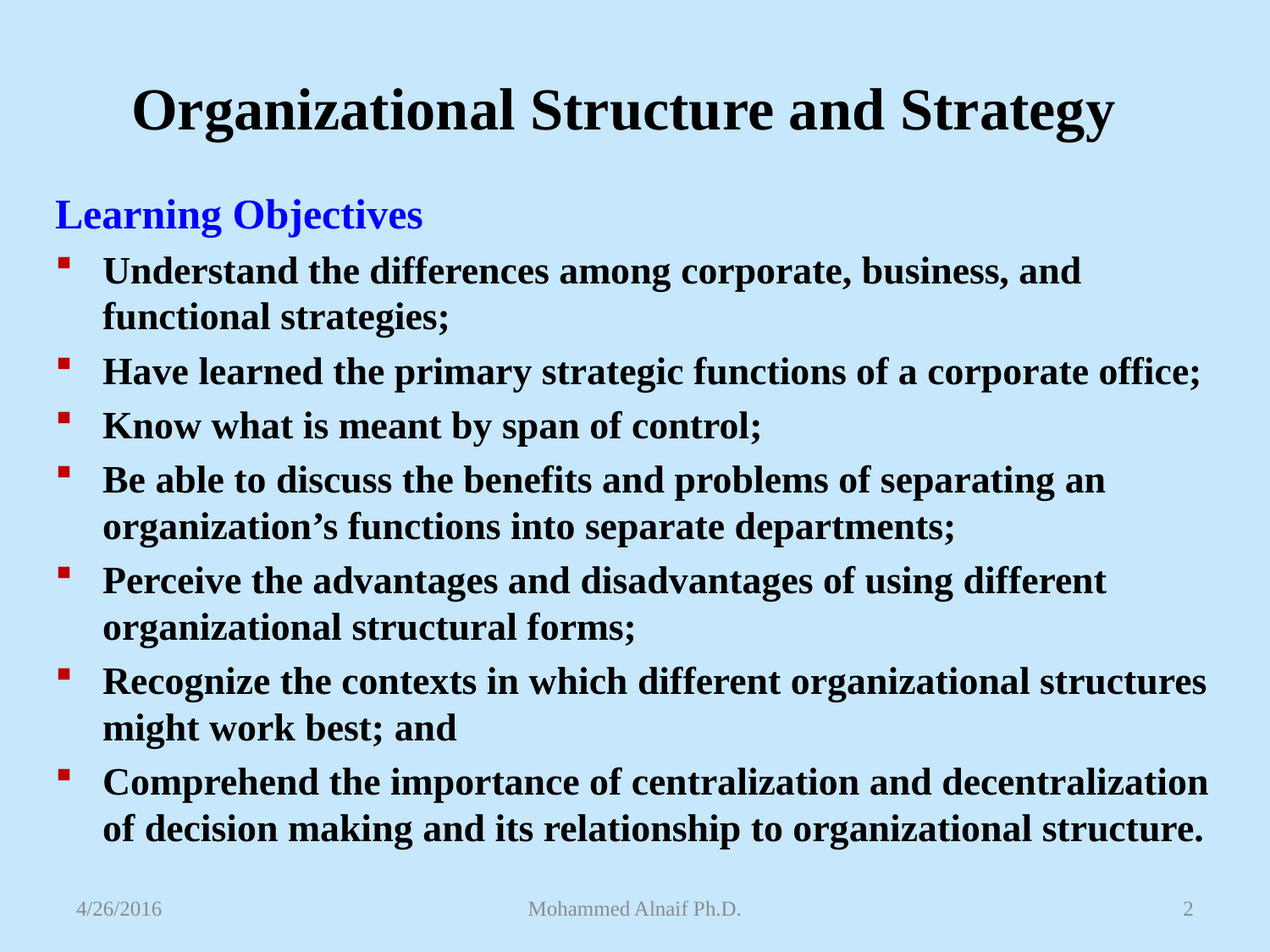

# Organizational Structure and Strategy
Learning Objectives
Understand the differences among corporate, business, and functional strategies;
Have learned the primary strategic functions of a corporate office;
Know what is meant by span of control;
Be able to discuss the benefits and problems of separating an organization’s functions into separate departments;
Perceive the advantages and disadvantages of using different organizational structural forms;
Recognize the contexts in which different organizational structures might work best; and
Comprehend the importance of centralization and decentralization of decision making and its relationship to organizational structure.
4/26/2016
Mohammed Alnaif Ph.D.
2